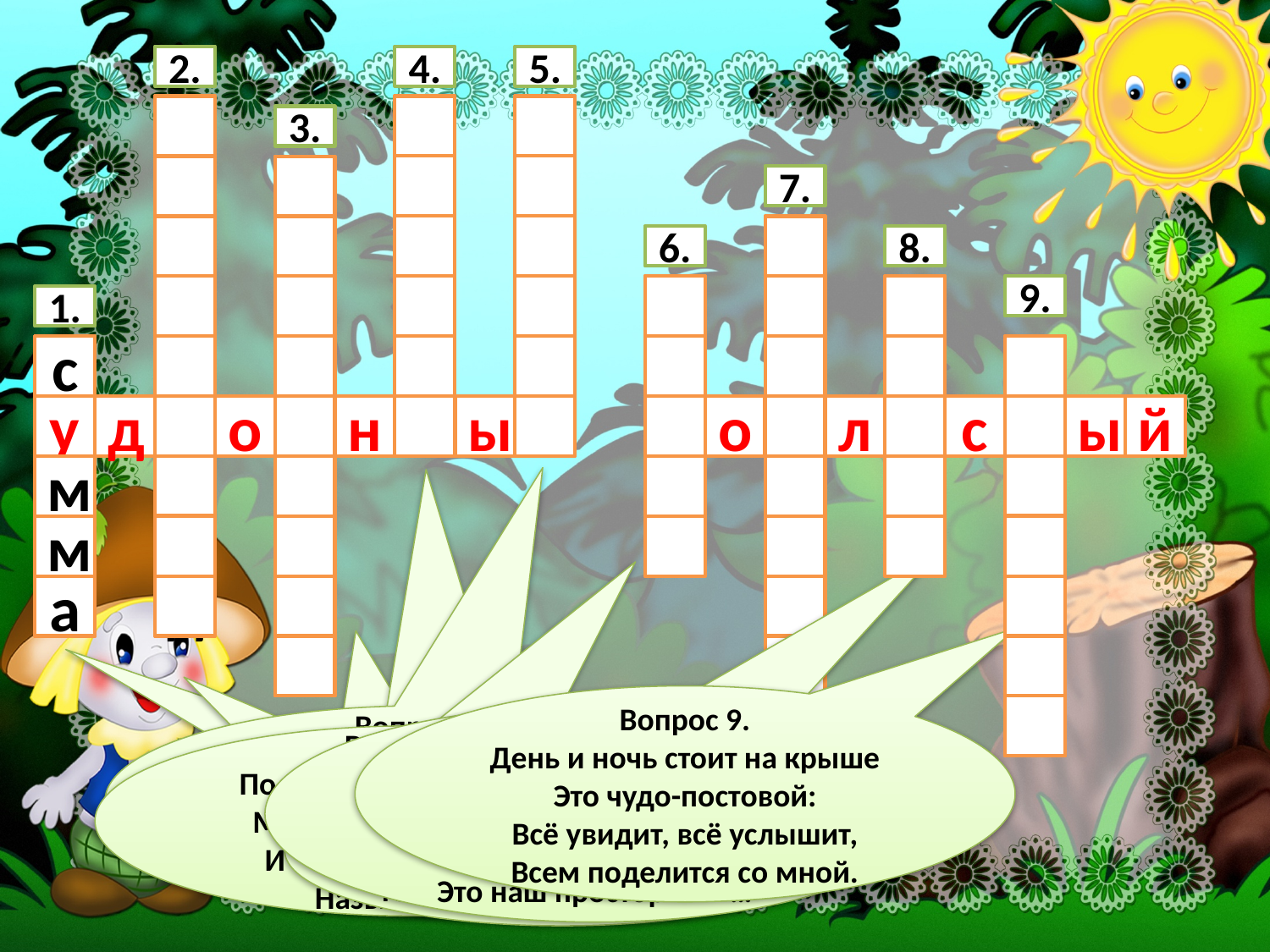

2.
4.
5.
к
р
о
с
с
в
о
р
д

п
е
р
р
о
н

х
о
к
к
е
й

3.

к
о
л
л
е
к
ц
и
я

7.

п
р
о
г
р
а
м
м
а

6.
8.

ш
о
с
с
е

к
л
а
с
с

9.
1.

с
у
м
м
а

а
н
т
е
н
н
а

д

о
н
ы
о
л
с
ы
й

Вопрос 9.
День и ночь стоит на крыше
Это чудо-постовой:
Всё увидит, всё услышит,
Всем поделится со мной.
Вопрос 5.
Проста загадка и легка:
Пишусь всегда через два к;
И мяч, и шайбу клюшкой бей,
А называюсь я - …
Вопрос 8.
Где доска и парты есть,
Чтоб всем детям сразу сесть?
Это в школе есть, у нас
Это наш просторный …

Вопрос 6.
По долинам, по оврагам
Мчит широкая дорога.
И она, как знают все,
Называется …
Вопрос 4.
Он на вокзале есть всегда,
К нему приходят поезда,
Двойное р содержит он
И называется …
Вопрос 1.
Результат при сложении.
Вопрос 2.
Отгадывание слов по их значению.
Вопрос 3.
Собирание марок, открыток.
Вопрос 7.
Компьютерная, телевизионная, учебная …